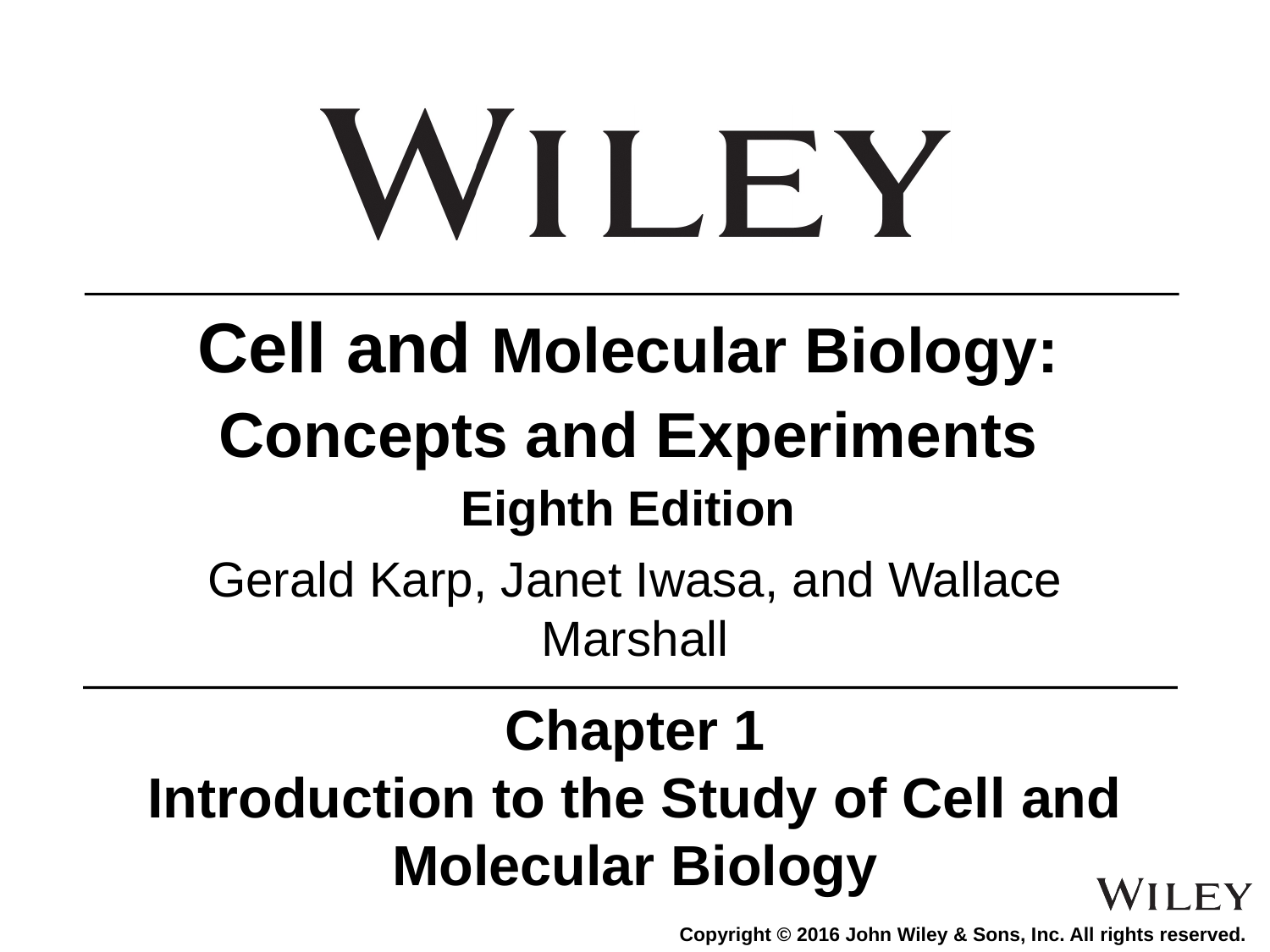

Cell and Molecular Biology: Concepts and Experiments
Eighth Edition

Gerald Karp, Janet Iwasa, and Wallace Marshall
Chapter 1
Introduction to the Study of Cell and Molecular Biology

Copyright © 2016 John Wiley & Sons, Inc. All rights reserved.